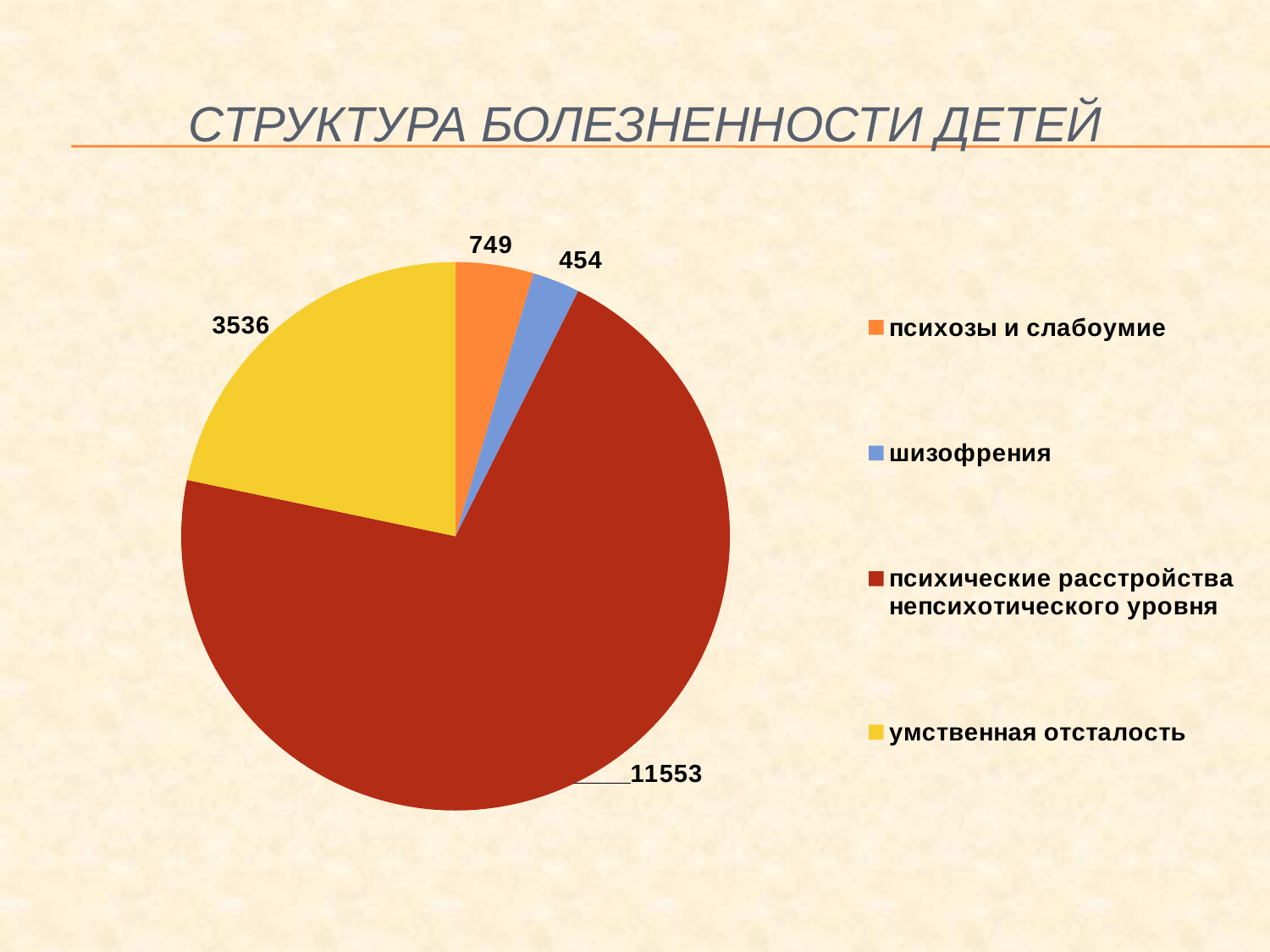

# Структура болезненности детей

### Chart

| Category |  |
|---|---|
| психозы и слабоумие | 749.0 |
| шизофрения | 454.0 |
| психические расстройства непсихотического уровня | 11553.0 |
| умственная отсталость | 3536.0 |